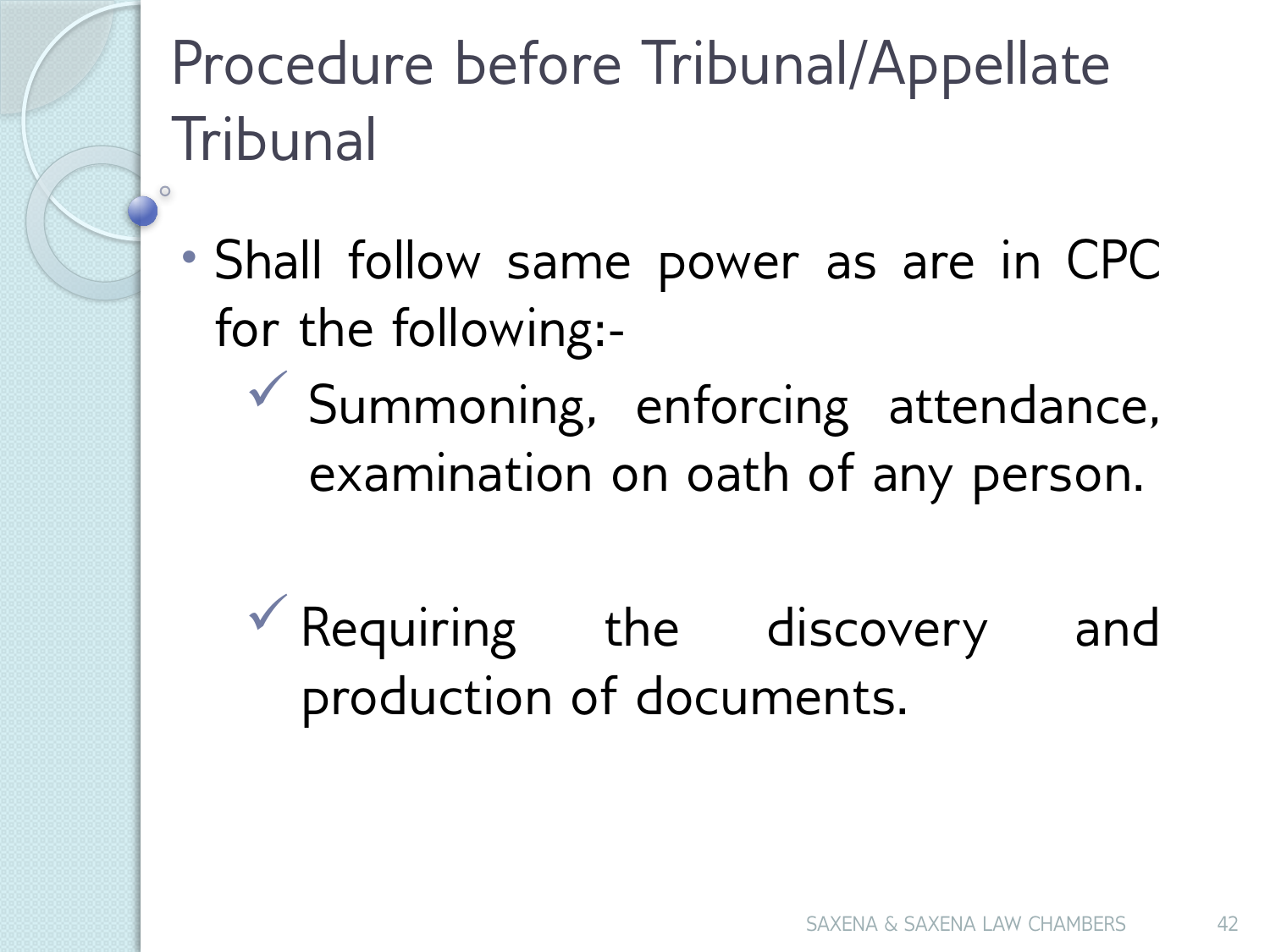

# Procedure before Tribunal/Appellate Tribunal
Shall follow same power as are in CPC for the following:-
Summoning, enforcing attendance, examination on oath of any person.

Requiring the discovery and production of documents.

SAXENA & SAXENA LAW CHAMBERS
42